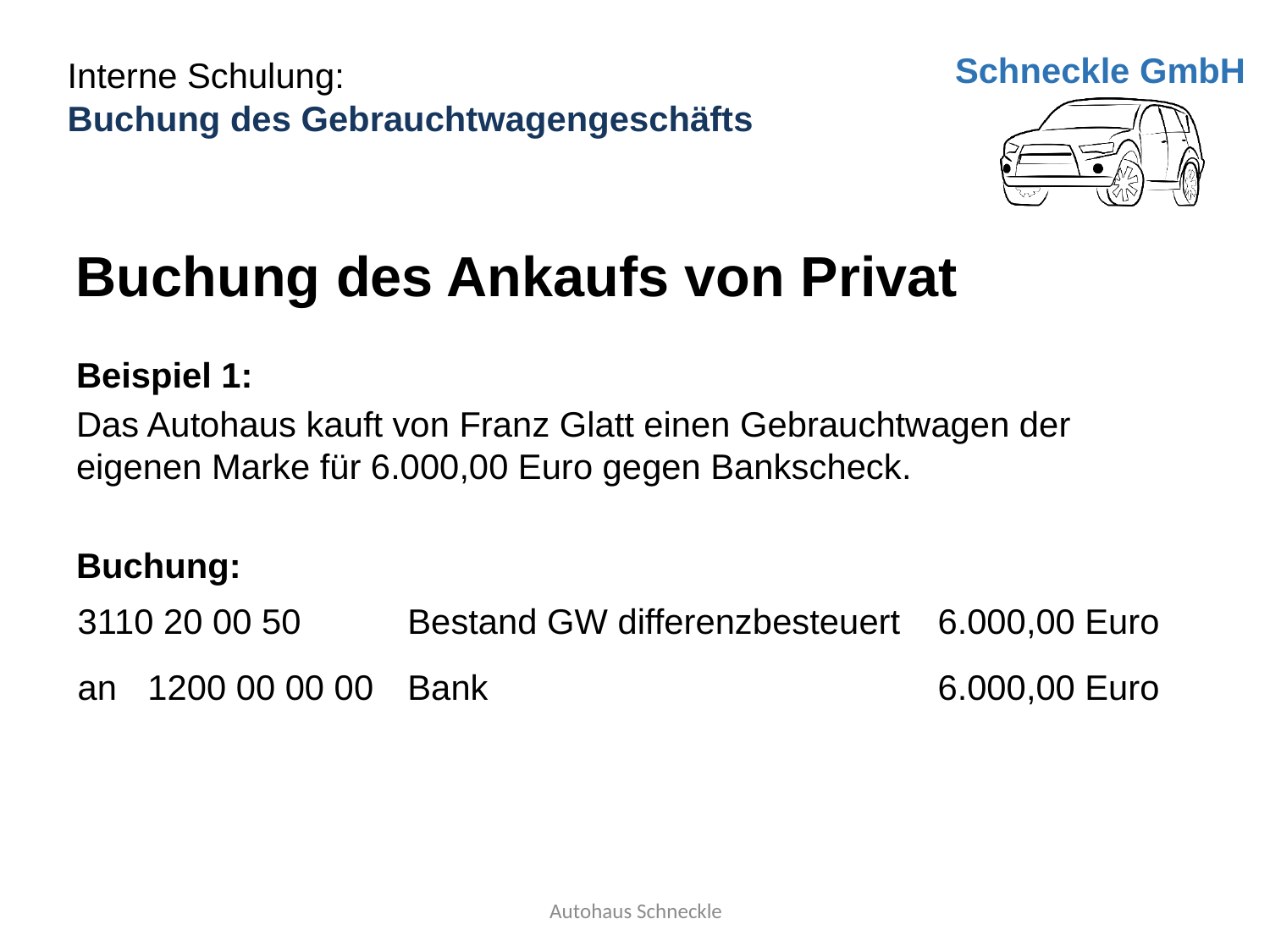

# Buchung des Ankaufs von Privat
Beispiel 1:
Das Autohaus kauft von Franz Glatt einen Gebrauchtwagen der eigenen Marke für 6.000,00 Euro gegen Bankscheck.

Buchung:
| 3110 20 00 50 |  | Bestand GW differenzbesteuert | 6.000,00 Euro |
| --- | --- | --- | --- |
| an | 1200 00 00 00 | Bank | 6.000,00 Euro |